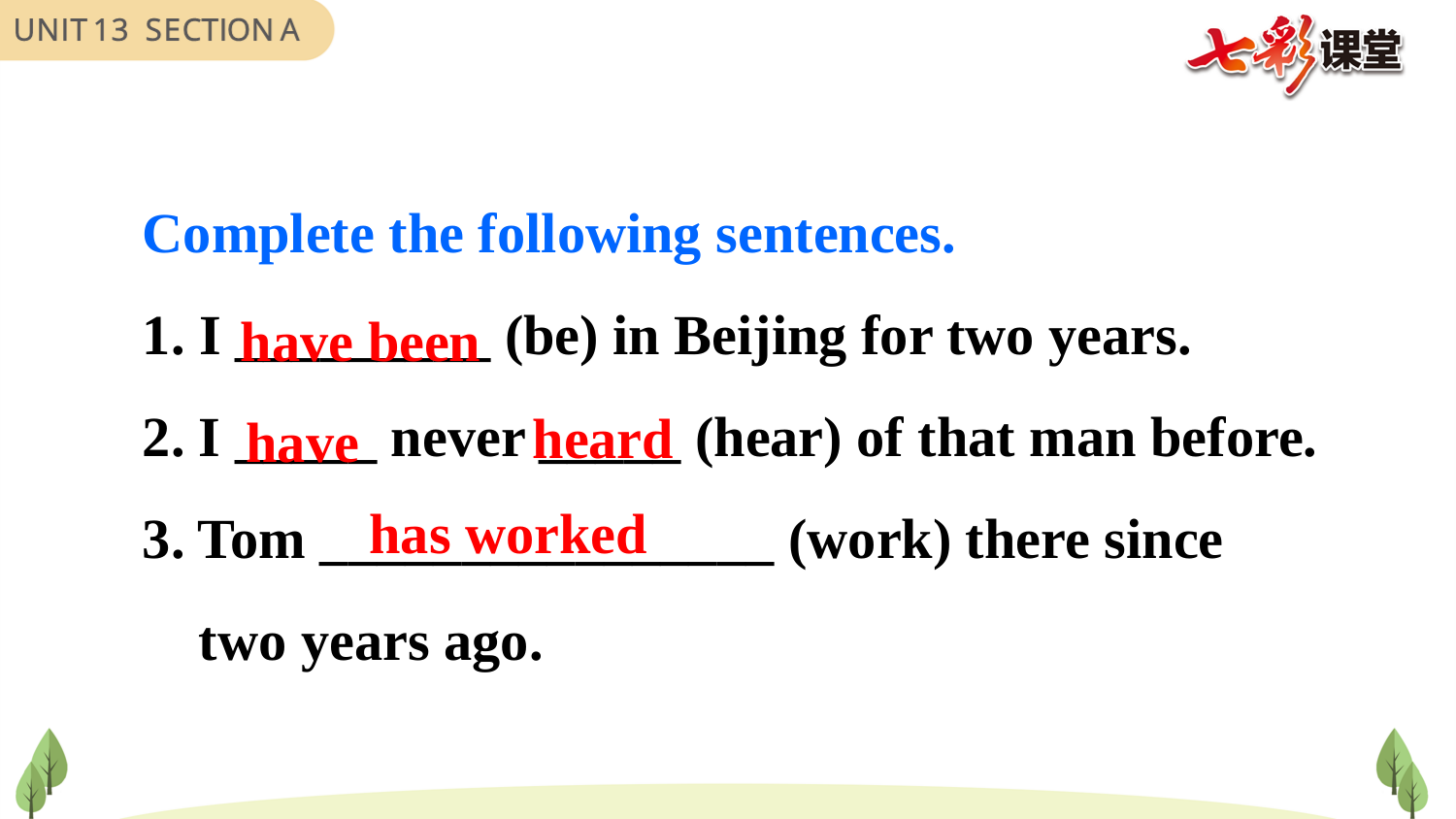

Complete the following sentences.
 I _________ (be) in Beijing for two years.
2. I _____ never _____ (hear) of that man before.
3. Tom ________________ (work) there since
    two years ago.
have been
heard
have
has worked